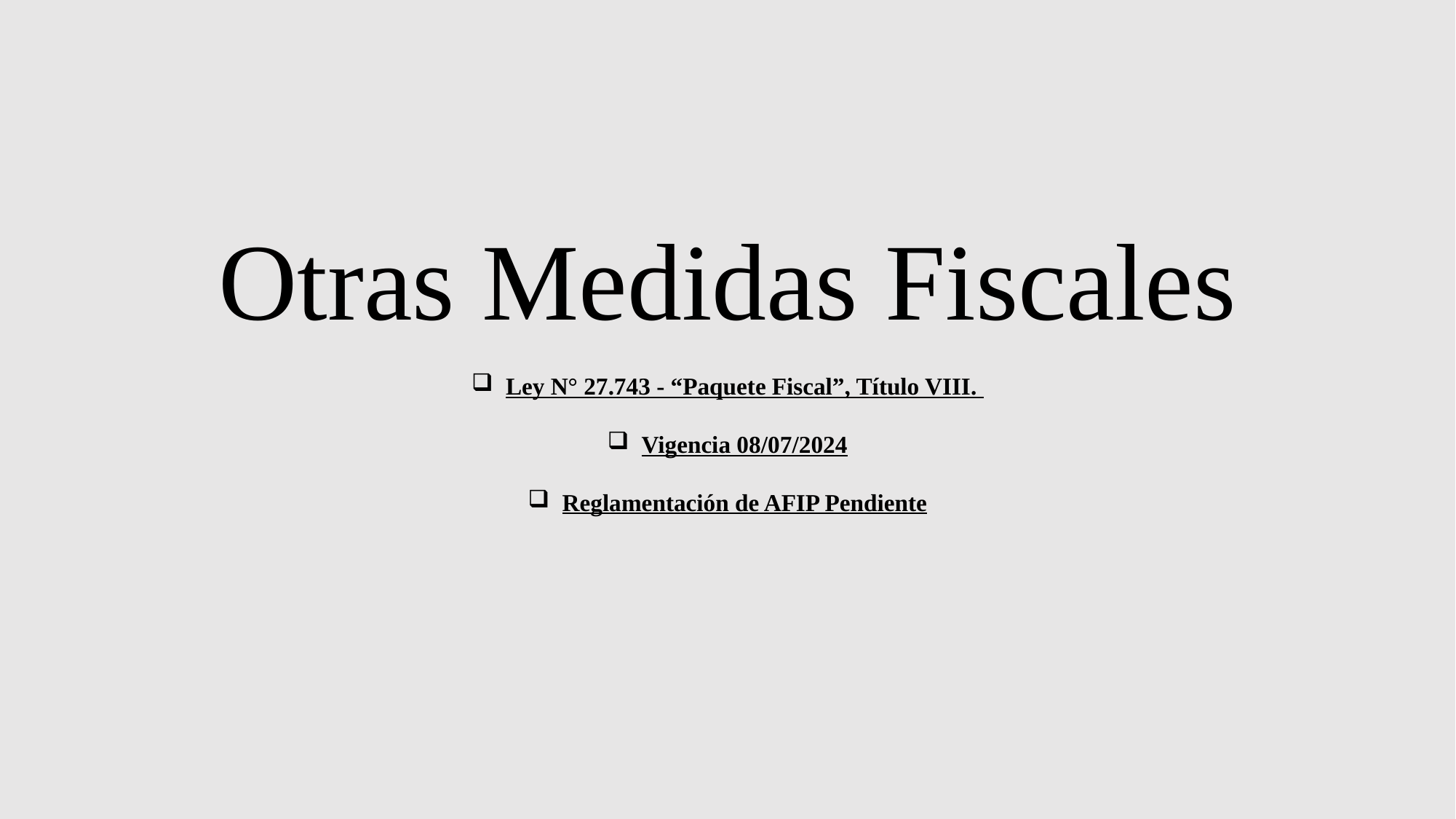

Otras Medidas Fiscales

Ley N° 27.743 - “Paquete Fiscal”, Título VIII.

Vigencia 08/07/2024

Reglamentación de AFIP Pendiente